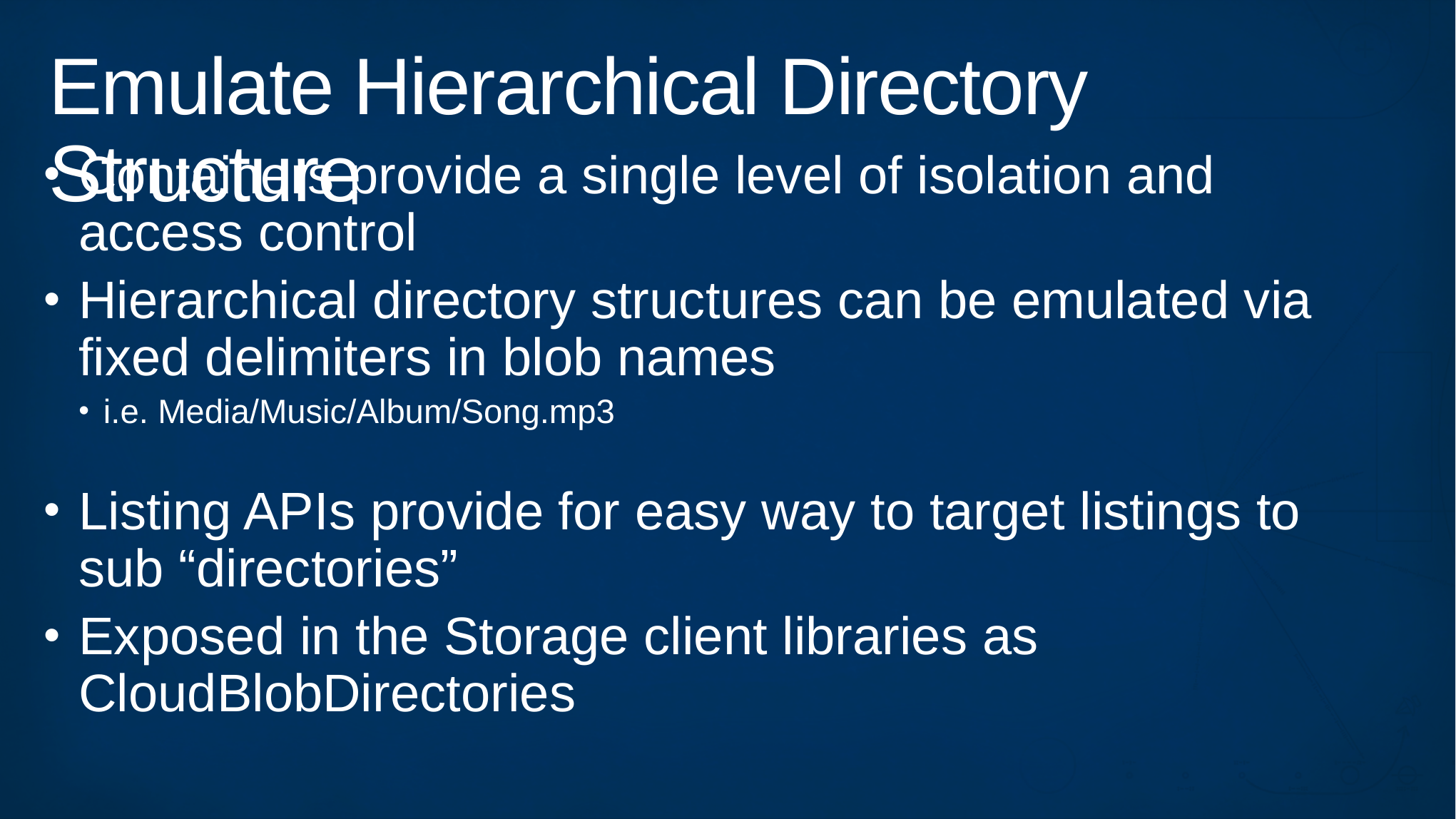

# Emulate Hierarchical Directory Structure
Containers provide a single level of isolation and access control
Hierarchical directory structures can be emulated via fixed delimiters in blob names
i.e. Media/Music/Album/Song.mp3

Listing APIs provide for easy way to target listings to sub “directories”
Exposed in the Storage client libraries as CloudBlobDirectories